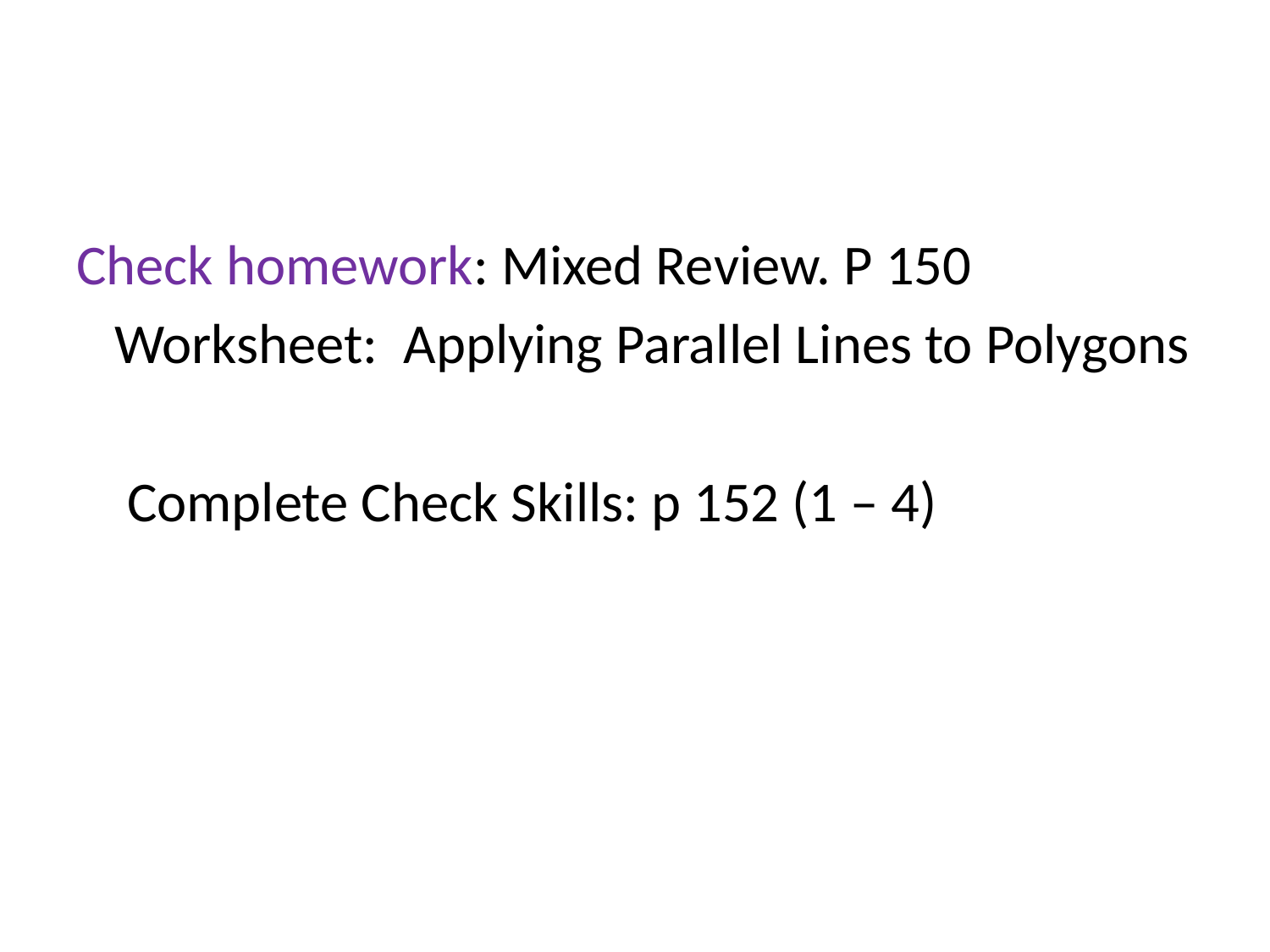

#
Check homework: Mixed Review. P 150
   Worksheet:  Applying Parallel Lines to Polygons

    Complete Check Skills: p 152 (1 – 4)